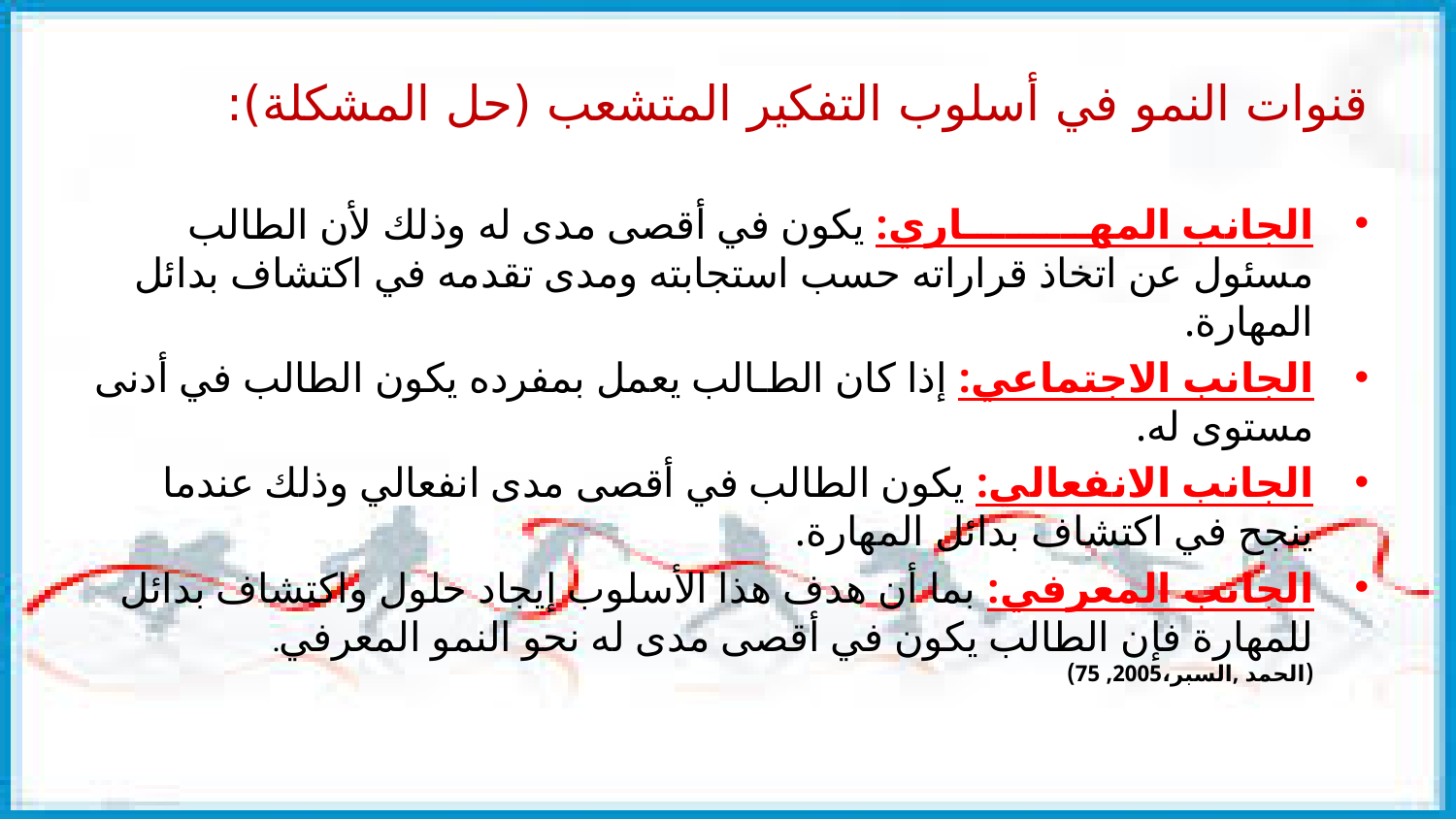

# قنوات النمو في أسلوب التفكير المتشعب (حل المشكلة):
الجانب المهـــــــــاري: يكون في أقصى مدى له وذلك لأن الطالب مسئول عن اتخاذ قراراته حسب استجابته ومدى تقدمه في اكتشاف بدائل المهارة.
الجانب الاجتماعي: إذا كان الطـالب يعمل بمفرده يكون الطالب في أدنى مستوى له.
الجانب الانفعالي: يكون الطالب في أقصى مدى انفعالي وذلك عندما ينجح في اكتشاف بدائل المهارة.
الجانب المعرفي: بما أن هدف هذا الأسلوب إيجاد حلول واكتشاف بدائل للمهارة فإن الطالب يكون في أقصى مدى له نحو النمو المعرفي.(الحمد ,السبر،2005, 75)